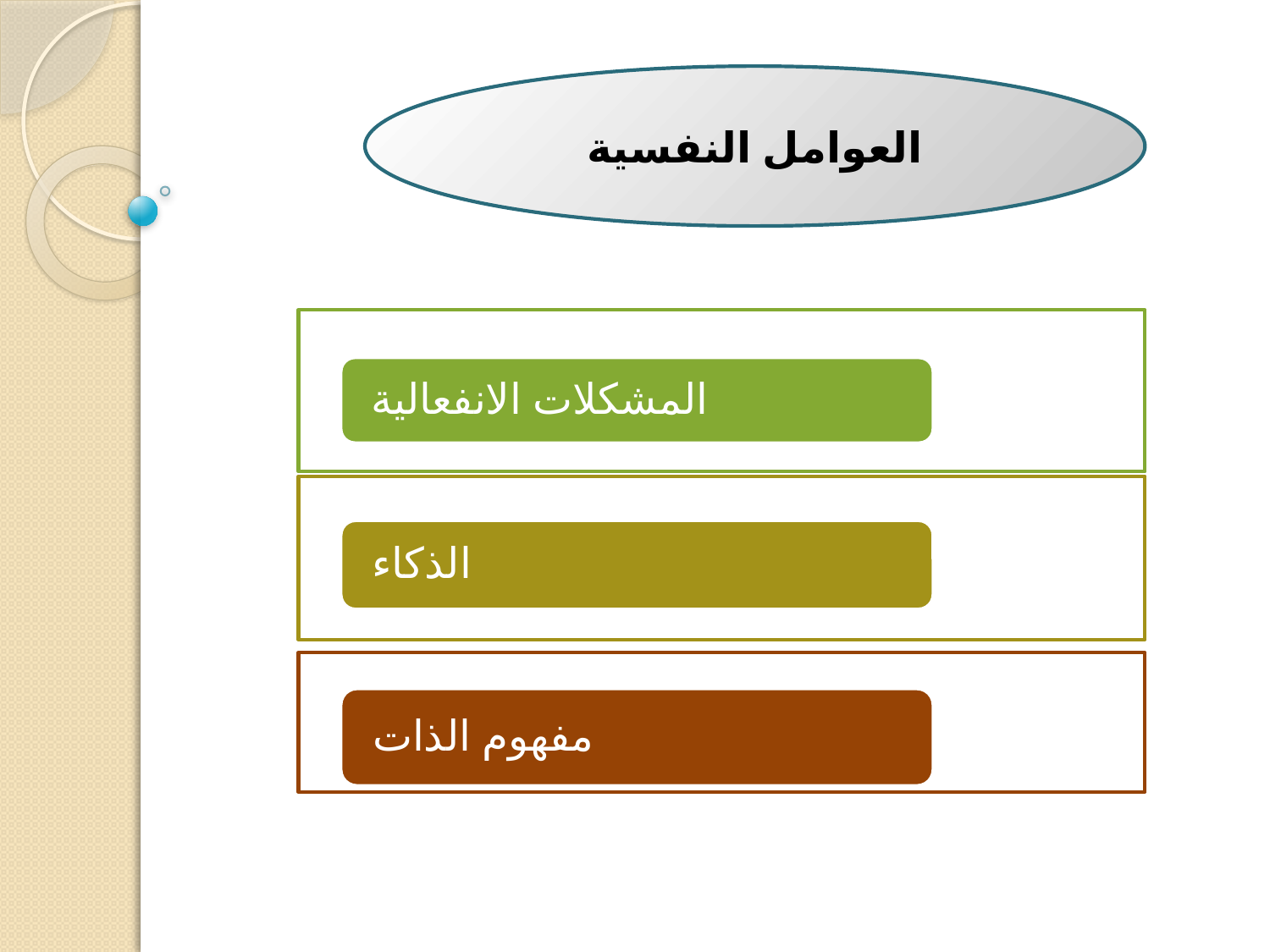

العوامل النفسية
المشكلات الانفعالية
الذكاء
مفهوم الذات